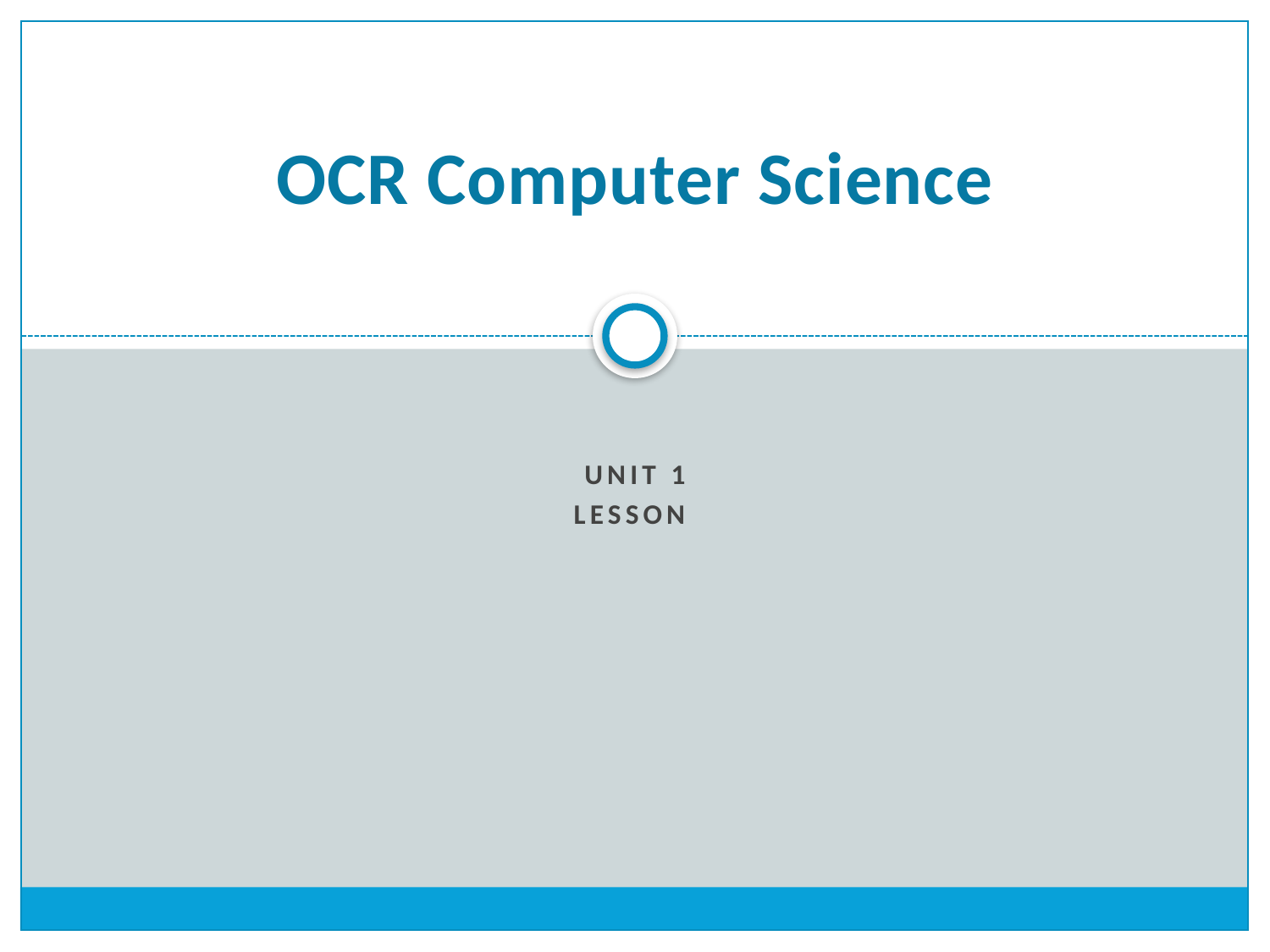

# OCR Computer Science
Unit 1
Lesson